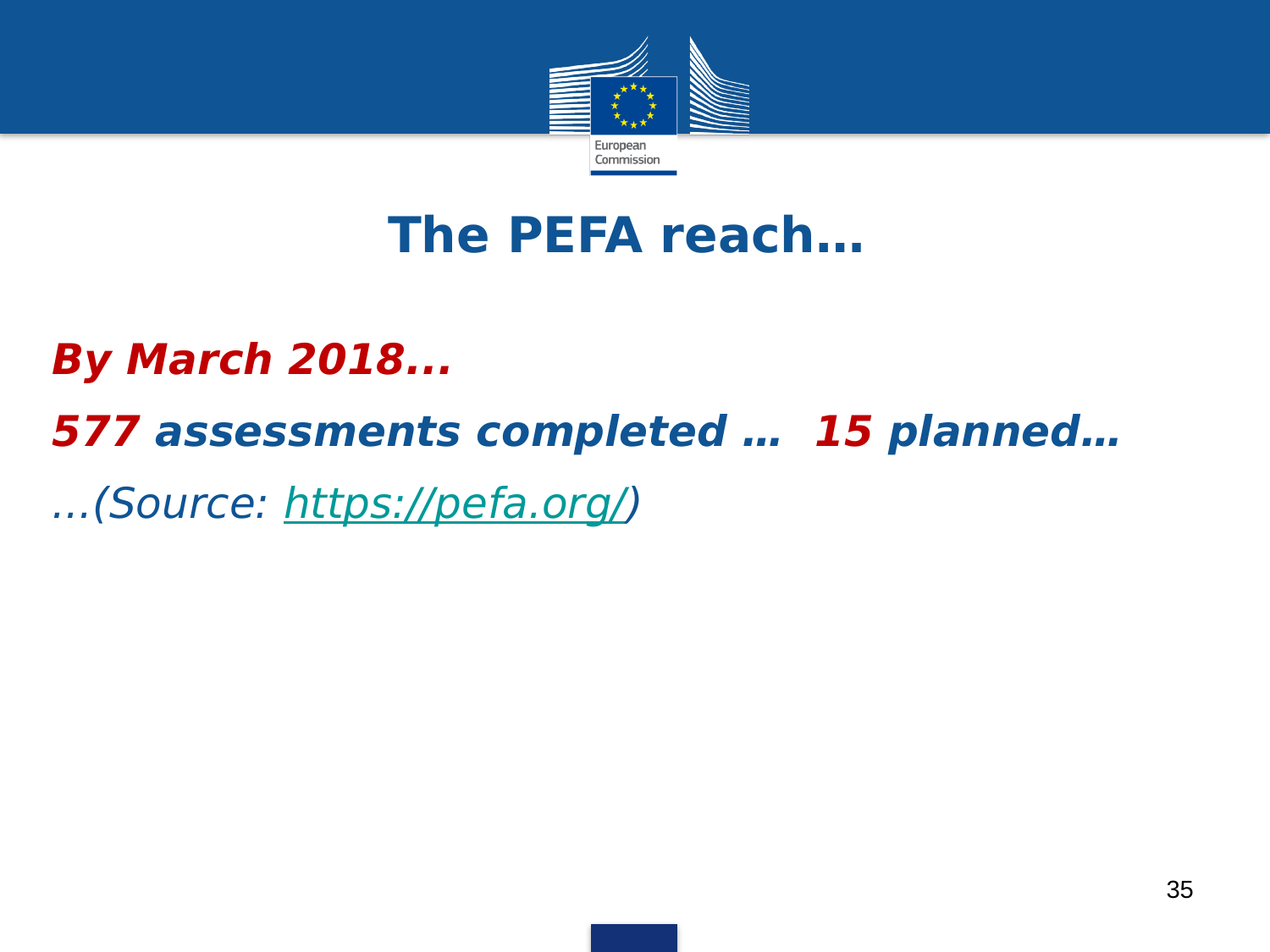

The PEFA reach…
By March 2018...
577 assessments completed …  15 planned…
...(Source: https://pefa.org/)
35